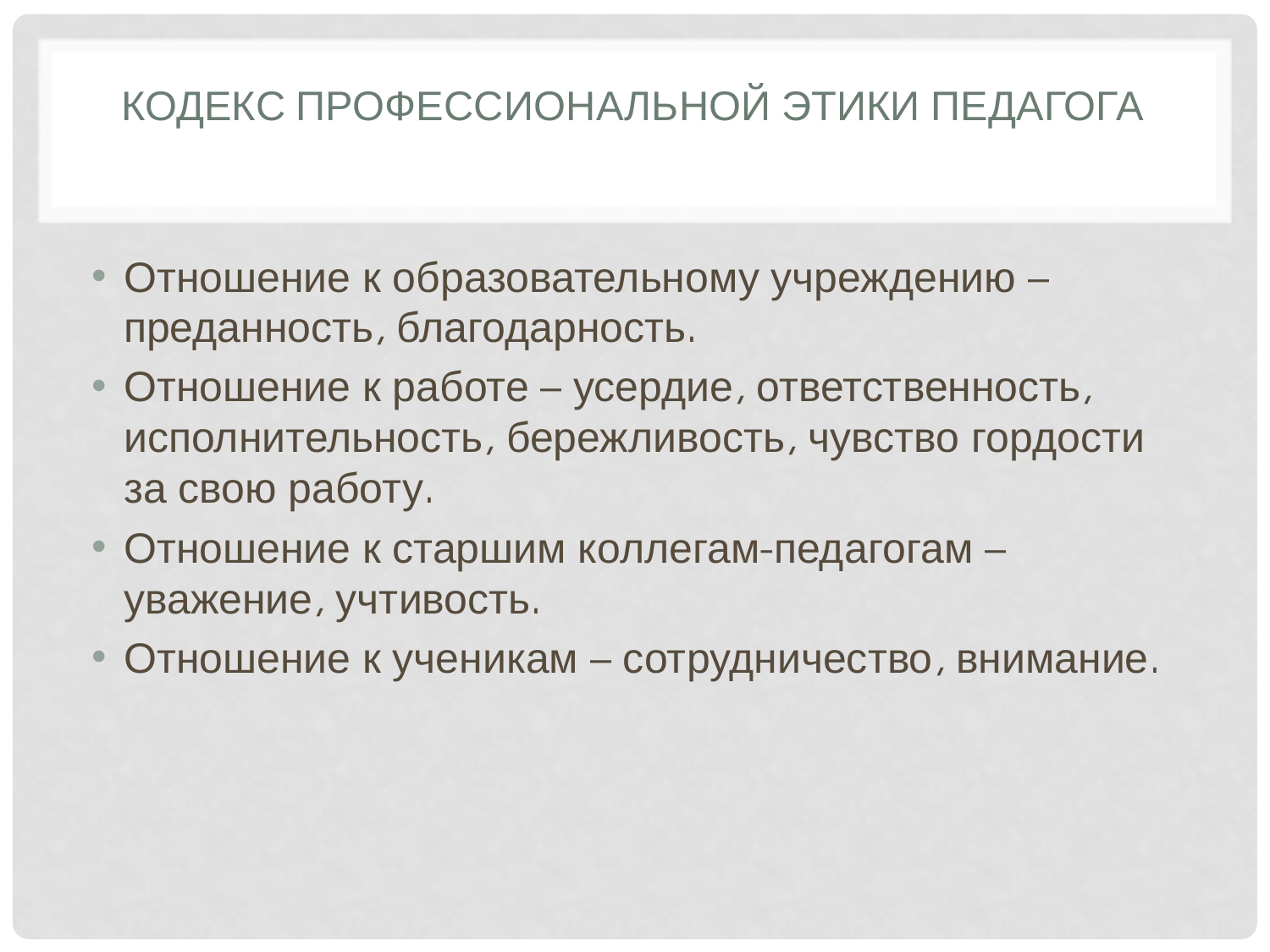

# Кодекс профессиональной этики педагога
Отношение к образовательному учреждению – преданность, благодарность.
Отношение к работе – усердие, ответственность, исполнительность, бережливость, чувство гордости за свою работу.
Отношение к старшим коллегам-педагогам – уважение, учтивость.
Отношение к ученикам – сотрудничество, внимание.